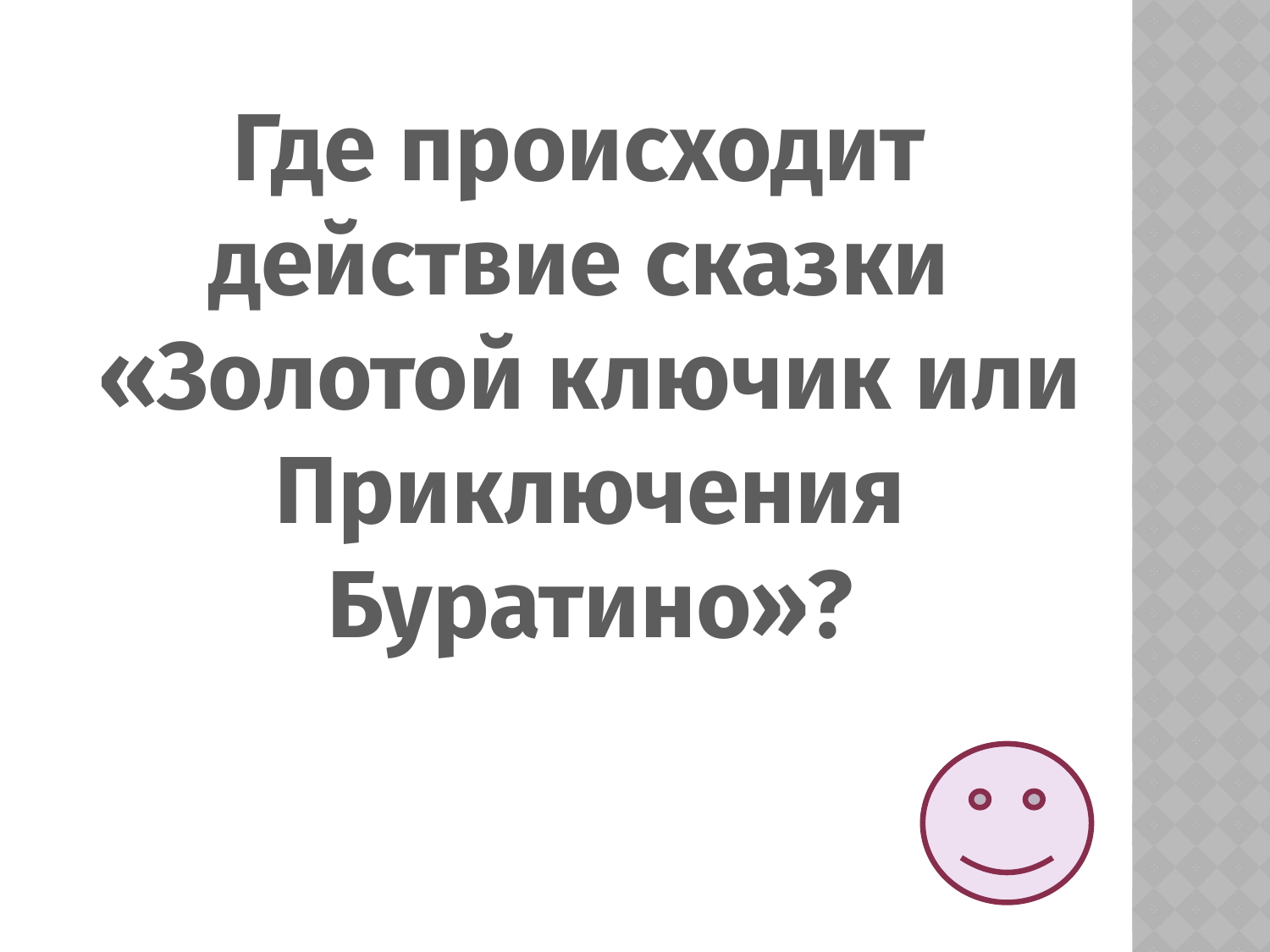

Где происходит
действие сказки
«Золотой ключик или
Приключения Буратино»?